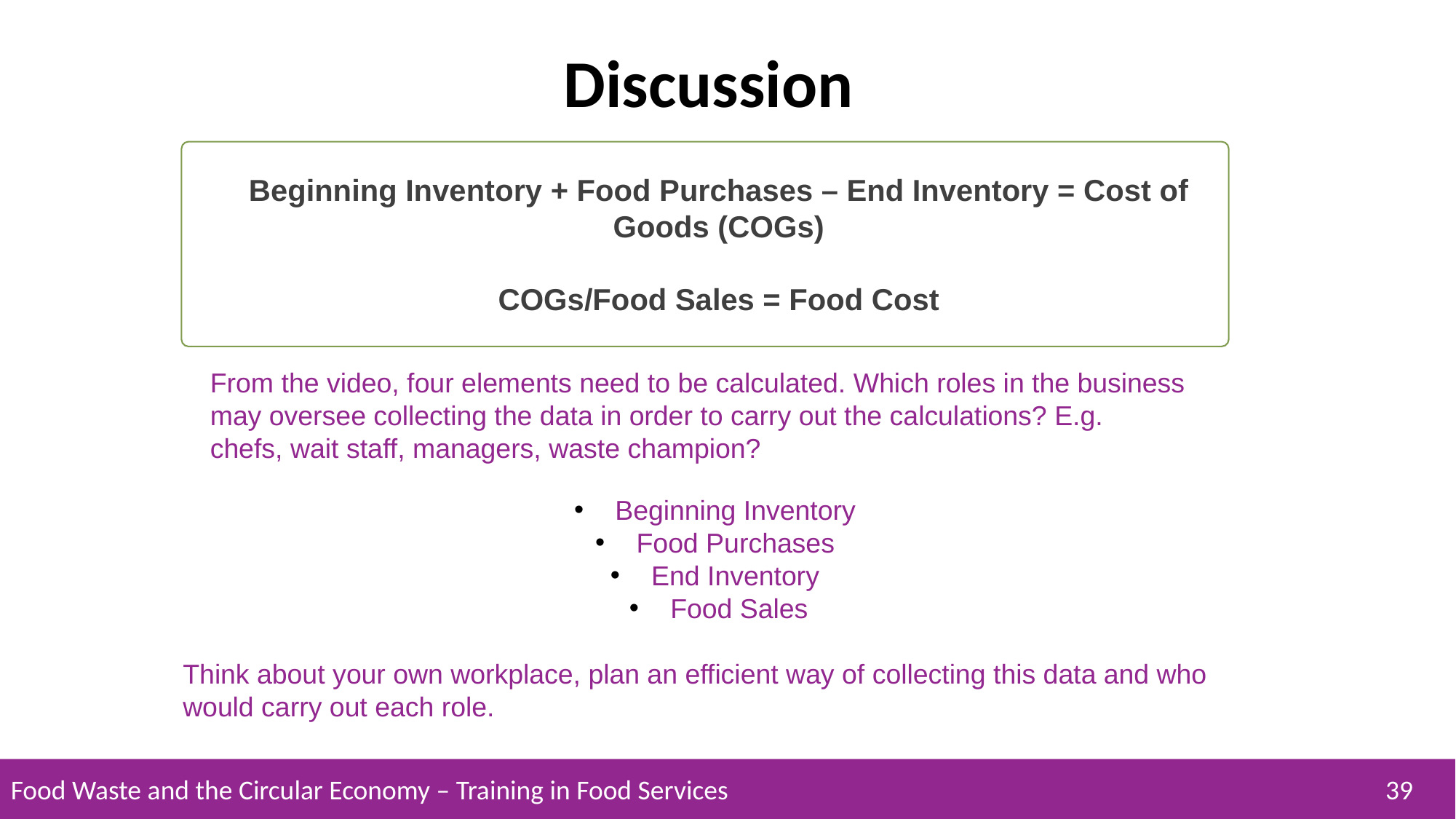

Discussion
Beginning Inventory + Food Purchases – End Inventory = Cost of Goods (COGs)

COGs/Food Sales = Food Cost
From the video, four elements need to be calculated. Which roles in the business may oversee collecting the data in order to carry out the calculations? E.g.
chefs, wait staff, managers, waste champion?

Beginning Inventory
Food Purchases
End Inventory
Food Sales

Think about your own workplace, plan an efficient way of collecting this data and who would carry out each role.